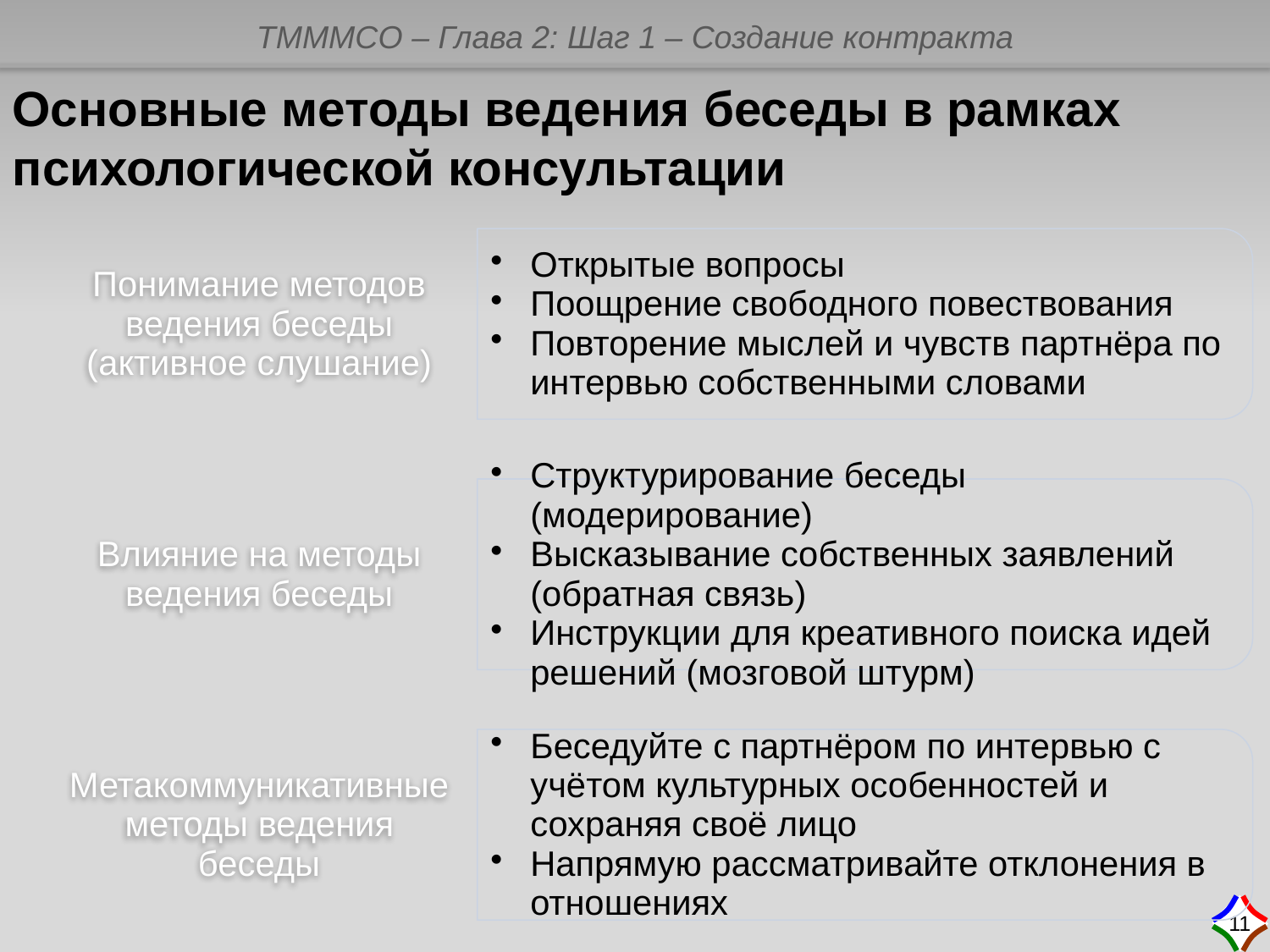

Основные методы ведения беседы в рамках психологической консультации
Понимание методов ведения беседы
(активное слушание)
Повторение мыслей и чувств партнёра по интервью собственными словами
Влияние на методы ведения беседы
Структурирование беседы (модерирование)
Открытые вопросы
Поощрение свободного повествования
Высказывание собственных заявлений (обратная связь)
Инструкции для креативного поиска идей решений (мозговой штурм)
Метакоммуникативные методы ведения беседы
Беседуйте с партнёром по интервью с учётом культурных особенностей и сохраняя своё лицо
Напрямую рассматривайте отклонения в отношениях